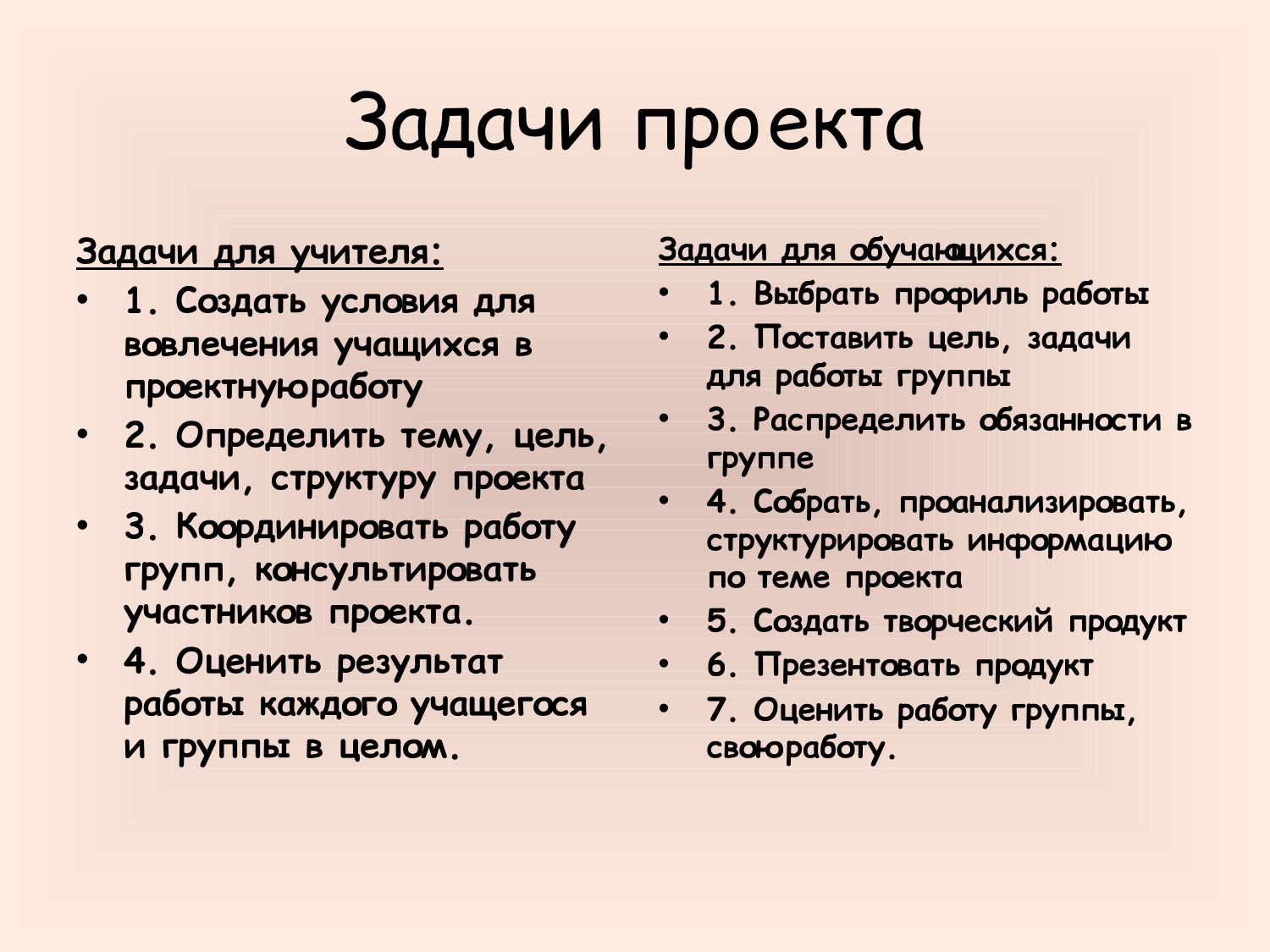

# Задачи проекта
Задачи для учителя:
1. Создать условия для вовлечения учащихся в проектную работу
2. Определить тему, цель, задачи, структуру проекта
3. Координировать работу групп, консультировать участников проекта.
4. Оценить результат работы каждого учащегося и группы в целом.

Задачи для обучающихся:
1. Выбрать профиль работы
2. Поставить цель, задачи для работы группы
3. Распределить обязанности в группе
4. Собрать, проанализировать, структурировать информацию по теме проекта
5. Создать творческий продукт
6. Презентовать продукт
7. Оценить работу группы, свою работу.